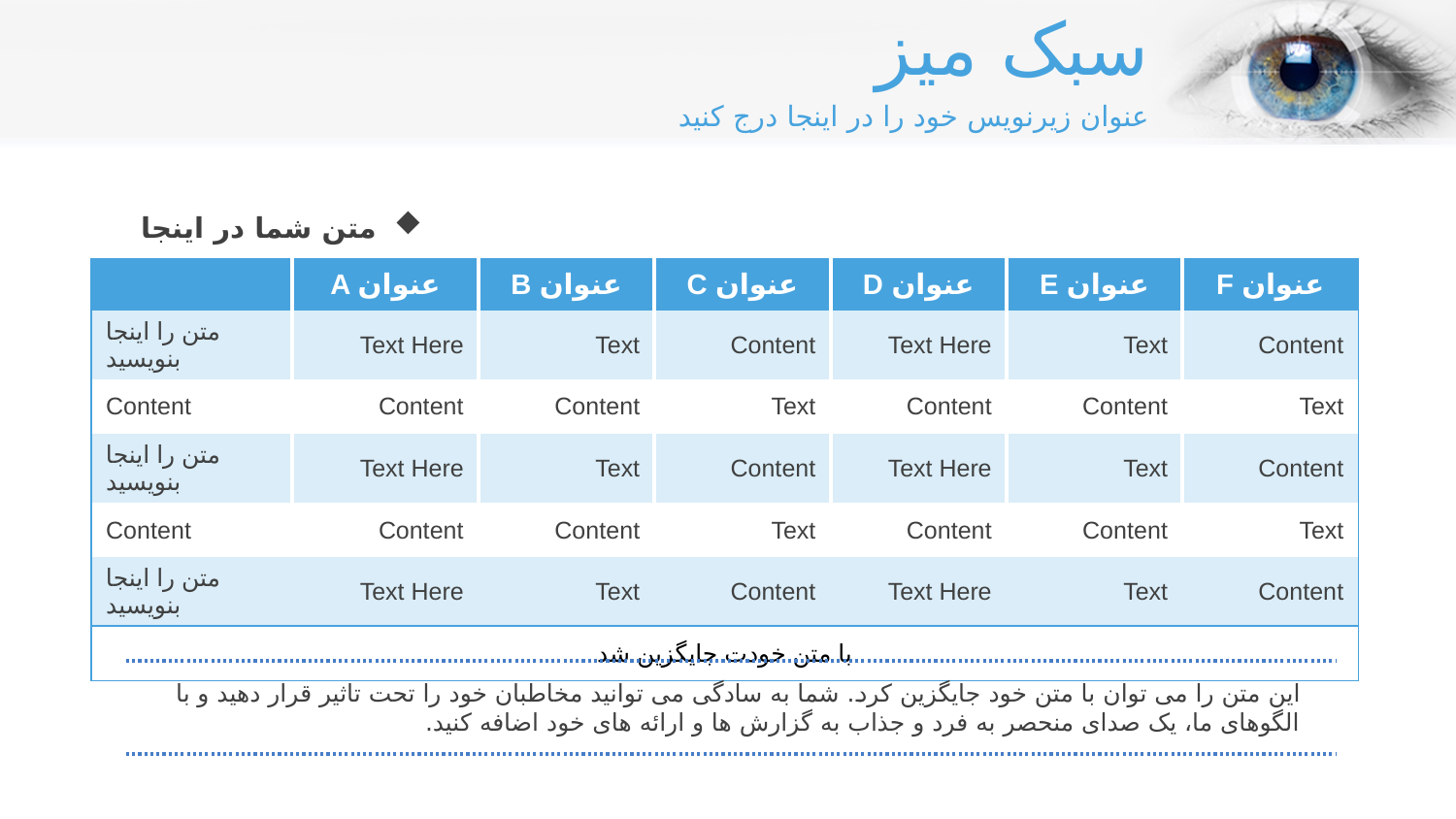

سبک میز
عنوان زیرنویس خود را در اینجا درج کنید
متن شما در اینجا
|  | A عنوان | B عنوان | C عنوان | D عنوان | E عنوان | F عنوان |
| --- | --- | --- | --- | --- | --- | --- |
| متن را اینجا بنویسید | Text Here | Text | Content | Text Here | Text | Content |
| Content | Content | Content | Text | Content | Content | Text |
| متن را اینجا بنویسید | Text Here | Text | Content | Text Here | Text | Content |
| Content | Content | Content | Text | Content | Content | Text |
| متن را اینجا بنویسید | Text Here | Text | Content | Text Here | Text | Content |
| با متن خودت جایگزین شد |  |  |  |  |  |  |

این متن را می توان با متن خود جایگزین کرد. شما به سادگی می توانید مخاطبان خود را تحت تاثیر قرار دهید و با الگوهای ما، یک صدای منحصر به فرد و جذاب به گزارش ها و ارائه های خود اضافه کنید.